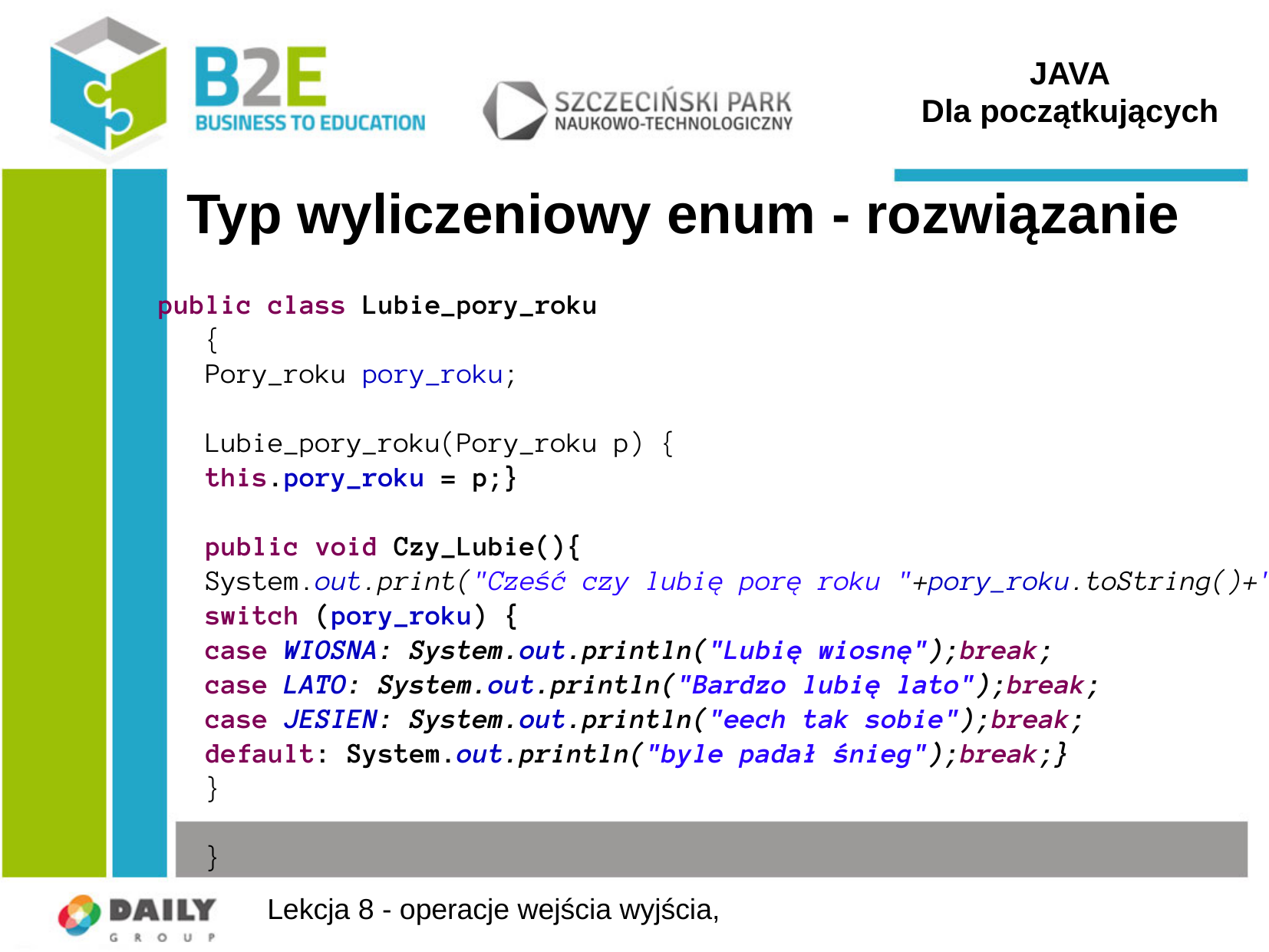

JAVA
Dla początkujących
# Typ wyliczeniowy enum - rozwiązanie
 public class Lubie_pory_roku
    {
    Pory_roku pory_roku;

    Lubie_pory_roku(Pory_roku p) {
    this.pory_roku = p;}

    public void Czy_Lubie(){
    System.out.print("Cześć czy lubię porę roku "+pory_roku.toString()+"? ");
    switch (pory_roku) {
    case WIOSNA: System.out.println("Lubię wiosnę");break;
    case LATO: System.out.println("Bardzo lubię lato");break;
    case JESIEN: System.out.println("eech tak sobie");break;
    default: System.out.println("byle padał śnieg");break;}
    }

    }
Lekcja 8 - operacje wejścia wyjścia,